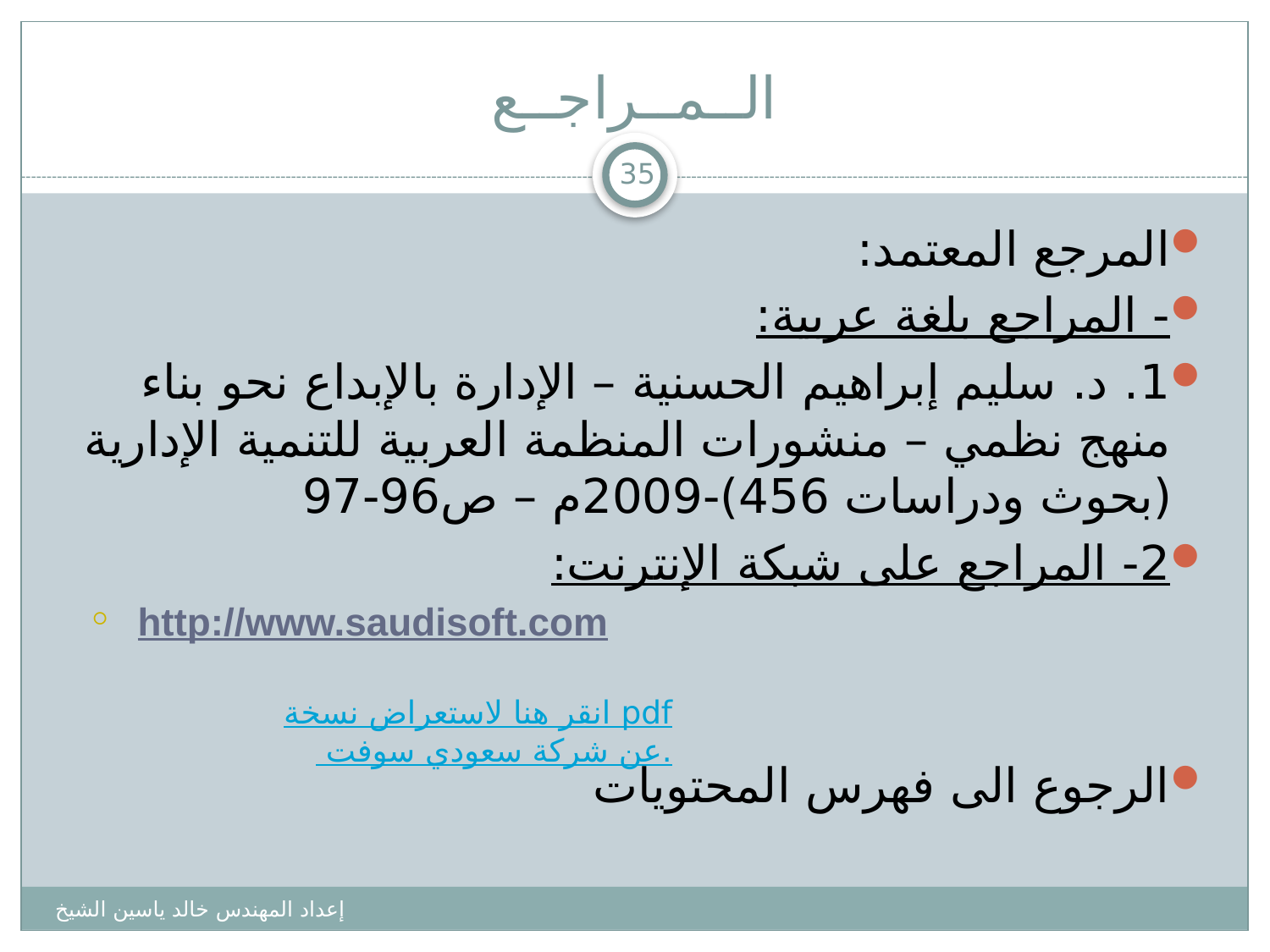

# الــمــراجــع
35
المرجع المعتمد:
- المراجع بلغة عربية:
1. د. سليم إبراهيم الحسنية – الإدارة بالإبداع نحو بناء منهج نظمي – منشورات المنظمة العربية للتنمية الإدارية (بحوث ودراسات 456)-2009م – ص96-97
2- المراجع على شبكة الإنترنت:
 http://www.saudisoft.com

الرجوع الى فهرس المحتويات
انقر هنا لاستعراض نسخة pdf عن شركة سعودي سوفت.
إعداد المهندس خالد ياسين الشيخ